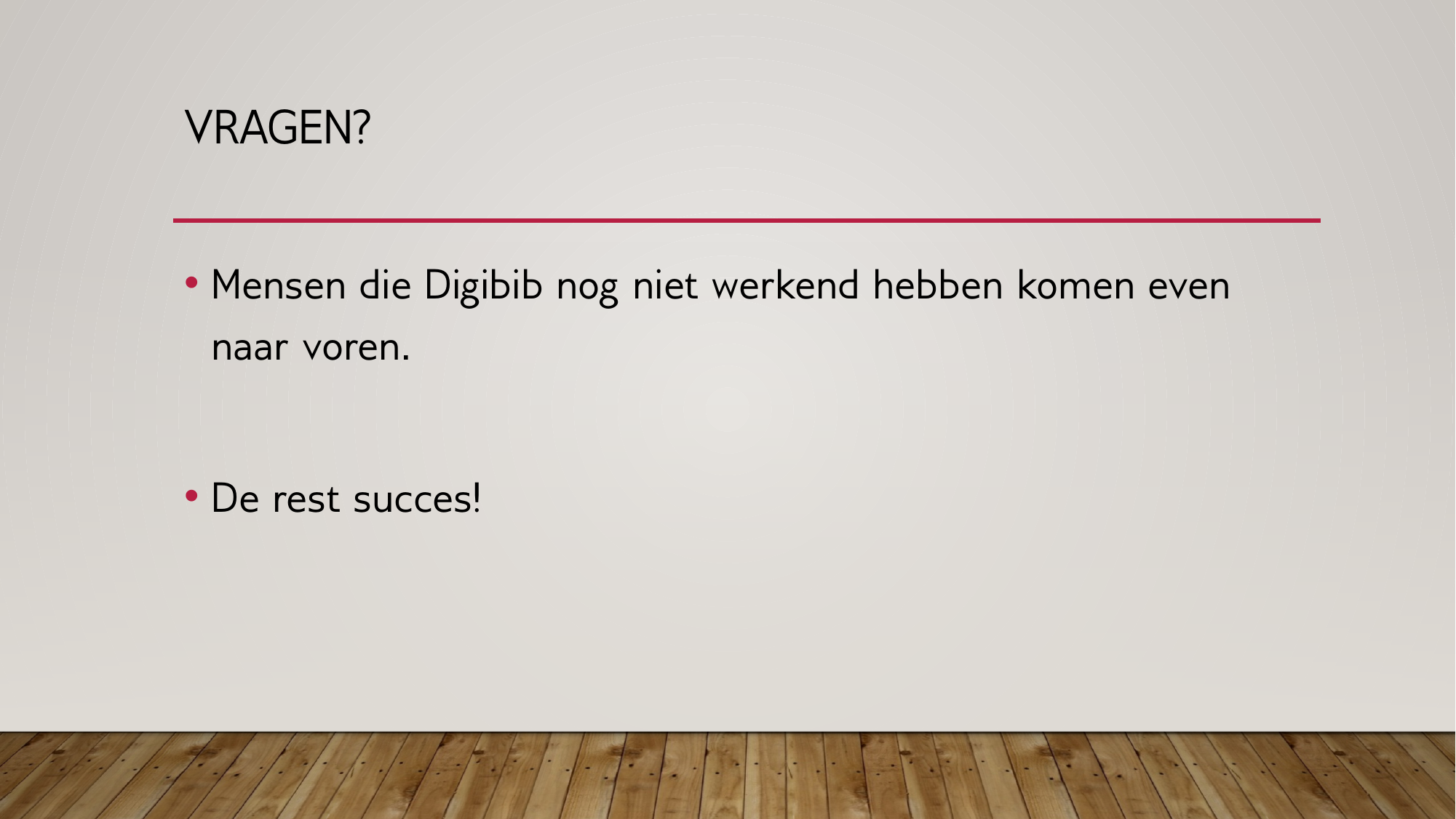

# Vragen?
Mensen die Digibib nog niet werkend hebben komen even naar voren.

De rest succes!